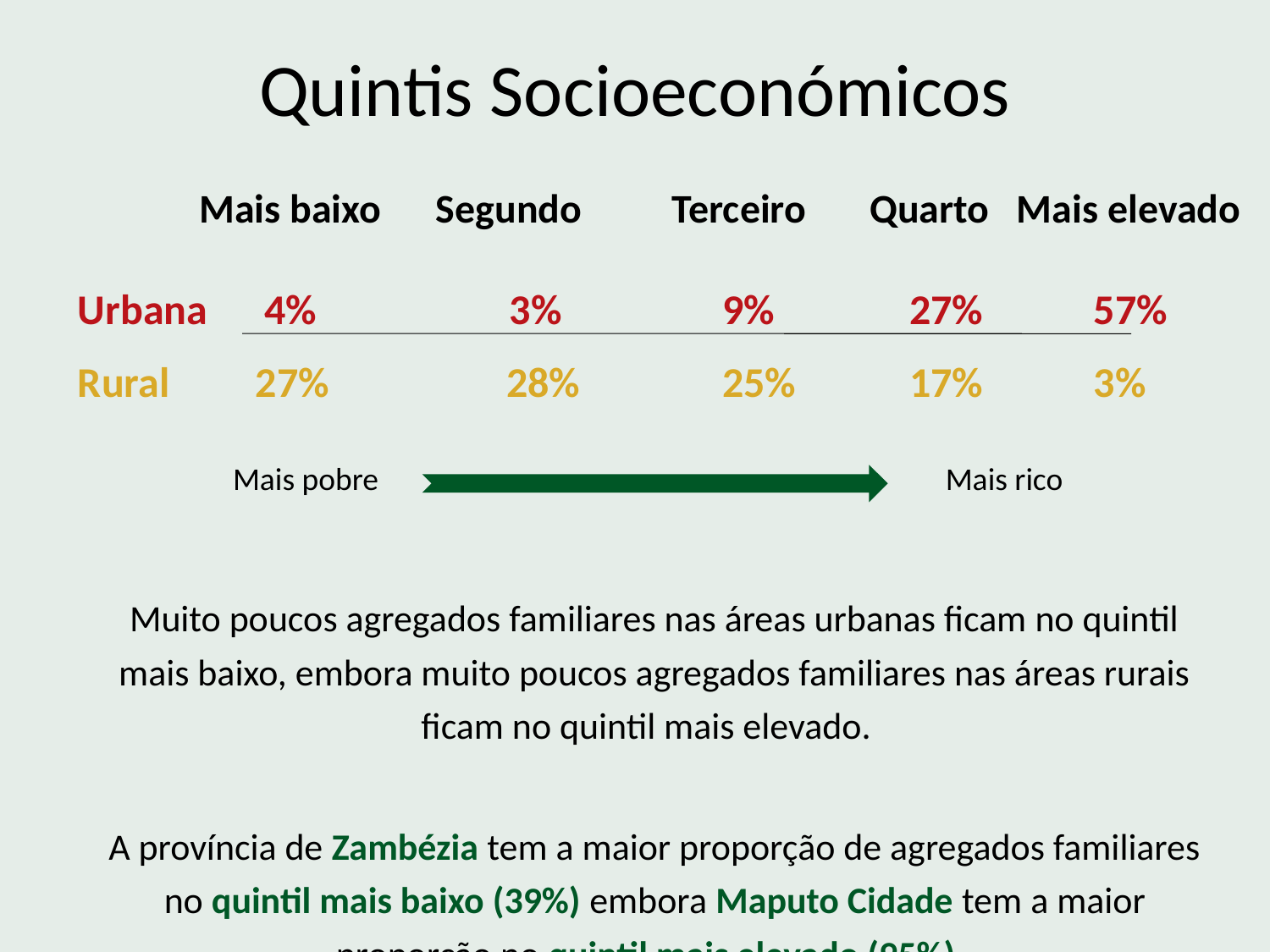

# Quintis Socioeconómicos
	        Mais baixo      Segundo	      Terceiro       Quarto   Mais elevado

Urbana      4%	   	  3%	           9%   	    27%	          57%
Rural         27%	               28%	           25%	    17%	          3%

Mais pobre
Mais rico

Muito poucos agregados familiares nas áreas urbanas ficam no quintil mais baixo, embora muito poucos agregados familiares nas áreas rurais ficam no quintil mais elevado.

A província de Zambézia tem a maior proporção de agregados familiares no quintil mais baixo (39%) embora Maputo Cidade tem a maior proporção no quintil mais elevado (95%).